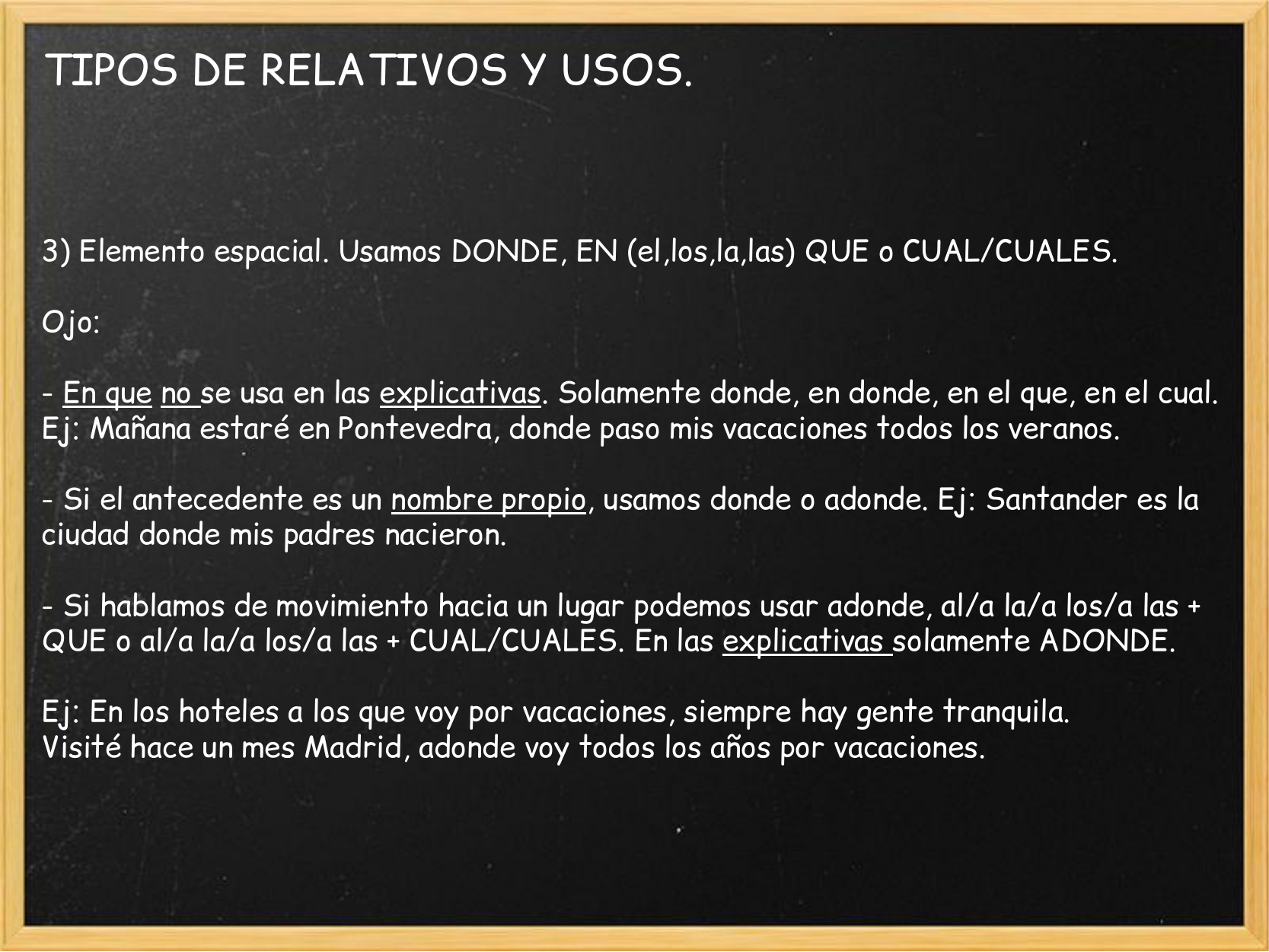

# TIPOS DE RELATIVOS Y USOS.
3) Elemento espacial. Usamos DONDE, EN (el,los,la,las) QUE o CUAL/CUALES.

Ojo:

- En que no se usa en las explicativas. Solamente donde, en donde, en el que, en el cual. Ej: Mañana estaré en Pontevedra, donde paso mis vacaciones todos los veranos.

- Si el antecedente es un nombre propio, usamos donde o adonde. Ej: Santander es la ciudad donde mis padres nacieron.

- Si hablamos de movimiento hacia un lugar podemos usar adonde, al/a la/a los/a las + QUE o al/a la/a los/a las + CUAL/CUALES. En las explicativas solamente ADONDE.

Ej: En los hoteles a los que voy por vacaciones, siempre hay gente tranquila.
Visité hace un mes Madrid, adonde voy todos los años por vacaciones.